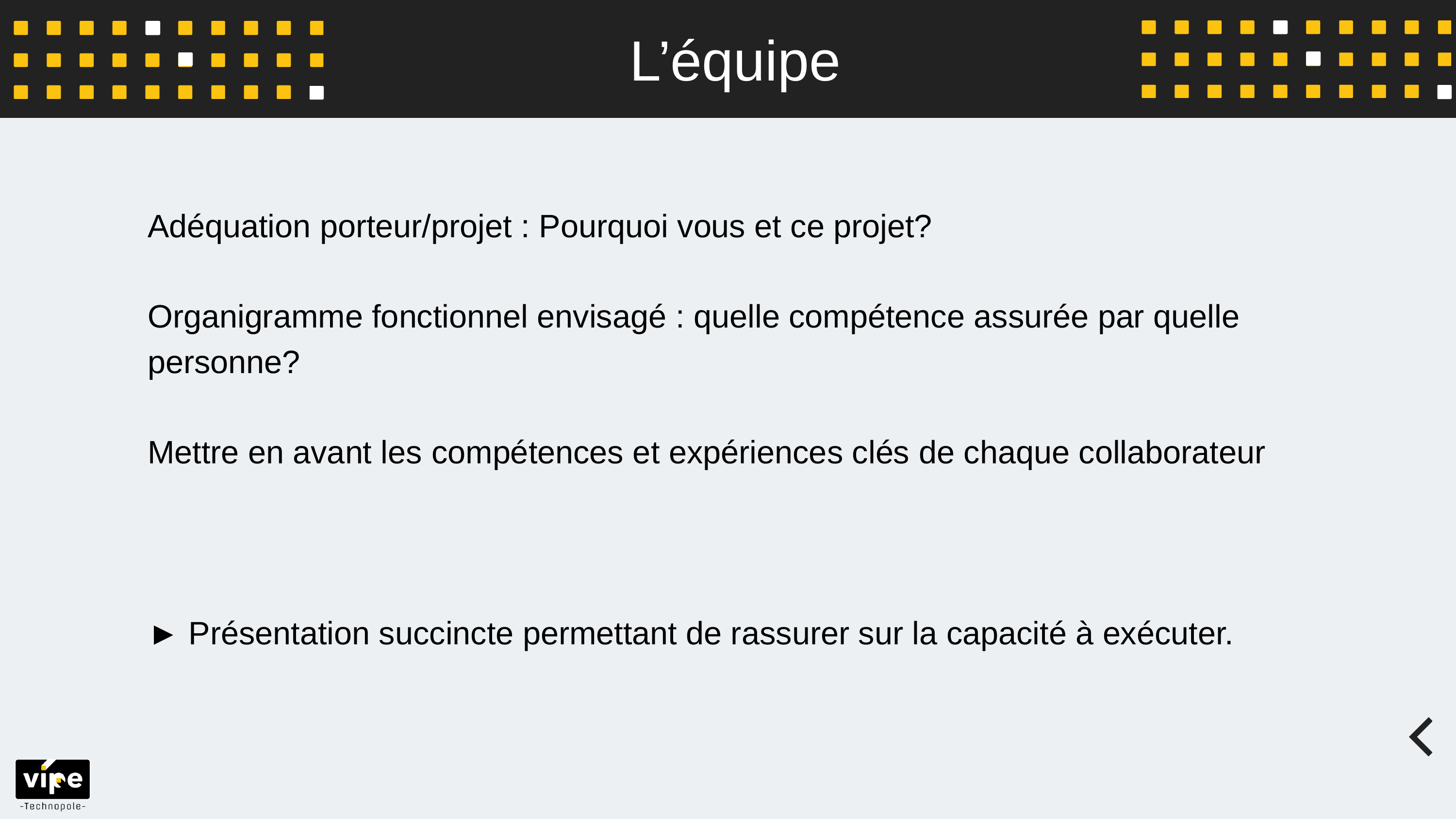

L’équipe

Adéquation porteur/projet : Pourquoi vous et ce projet?​
​
Organigramme fonctionnel envisagé : quelle compétence assurée par quelle personne?​
​
Mettre en avant les compétences et expériences clés de chaque collaborateur​
​
​
​
► Présentation succincte permettant de rassurer sur la capacité à exécuter. ​